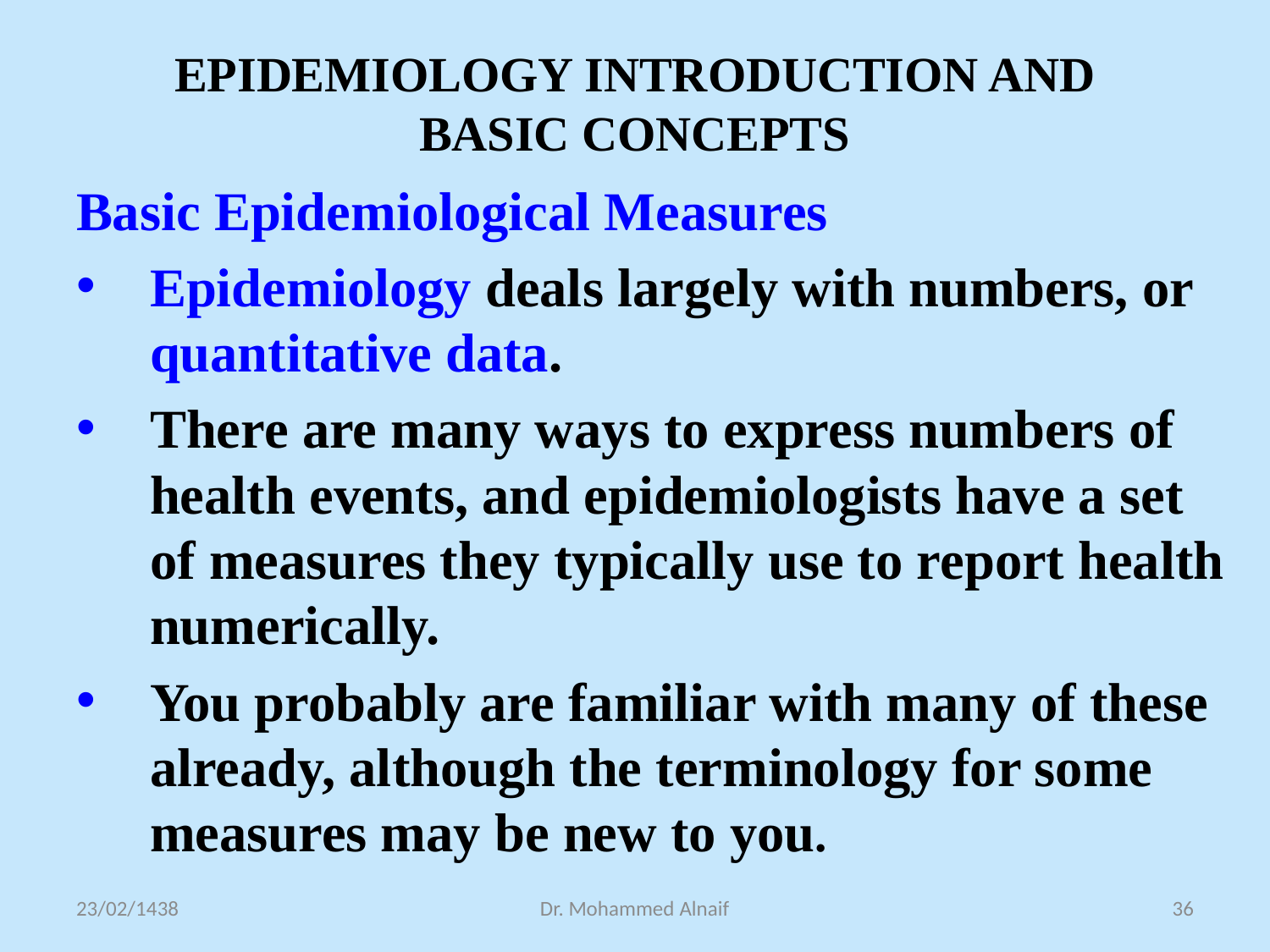

# EPIDEMIOLOGY INTRODUCTION AND BASIC CONCEPTS
Basic Epidemiological Measures
Epidemiology deals largely with numbers, or quantitative data.
There are many ways to express numbers of health events, and epidemiologists have a set of measures they typically use to report health numerically.
You probably are familiar with many of these already, although the terminology for some measures may be new to you.
23/02/1438
Dr. Mohammed Alnaif
36